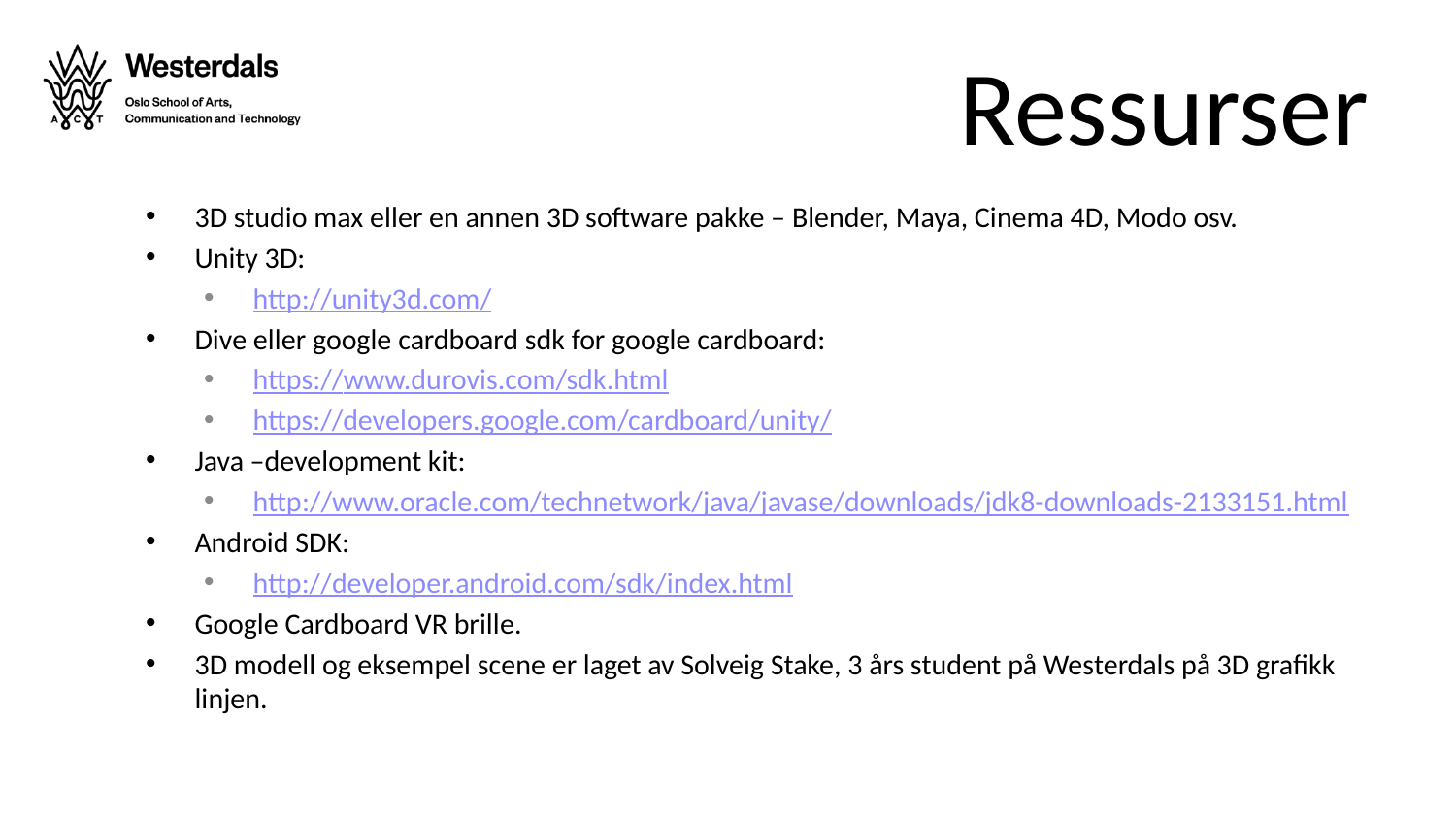

Ressurser
3D studio max eller en annen 3D software pakke – Blender, Maya, Cinema 4D, Modo osv.
Unity 3D:
http://unity3d.com/
Dive eller google cardboard sdk for google cardboard:
https://www.durovis.com/sdk.html
https://developers.google.com/cardboard/unity/
Java –development kit:
http://www.oracle.com/technetwork/java/javase/downloads/jdk8-downloads-2133151.html
Android SDK:
http://developer.android.com/sdk/index.html
Google Cardboard VR brille.
3D modell og eksempel scene er laget av Solveig Stake, 3 års student på Westerdals på 3D grafikk linjen.